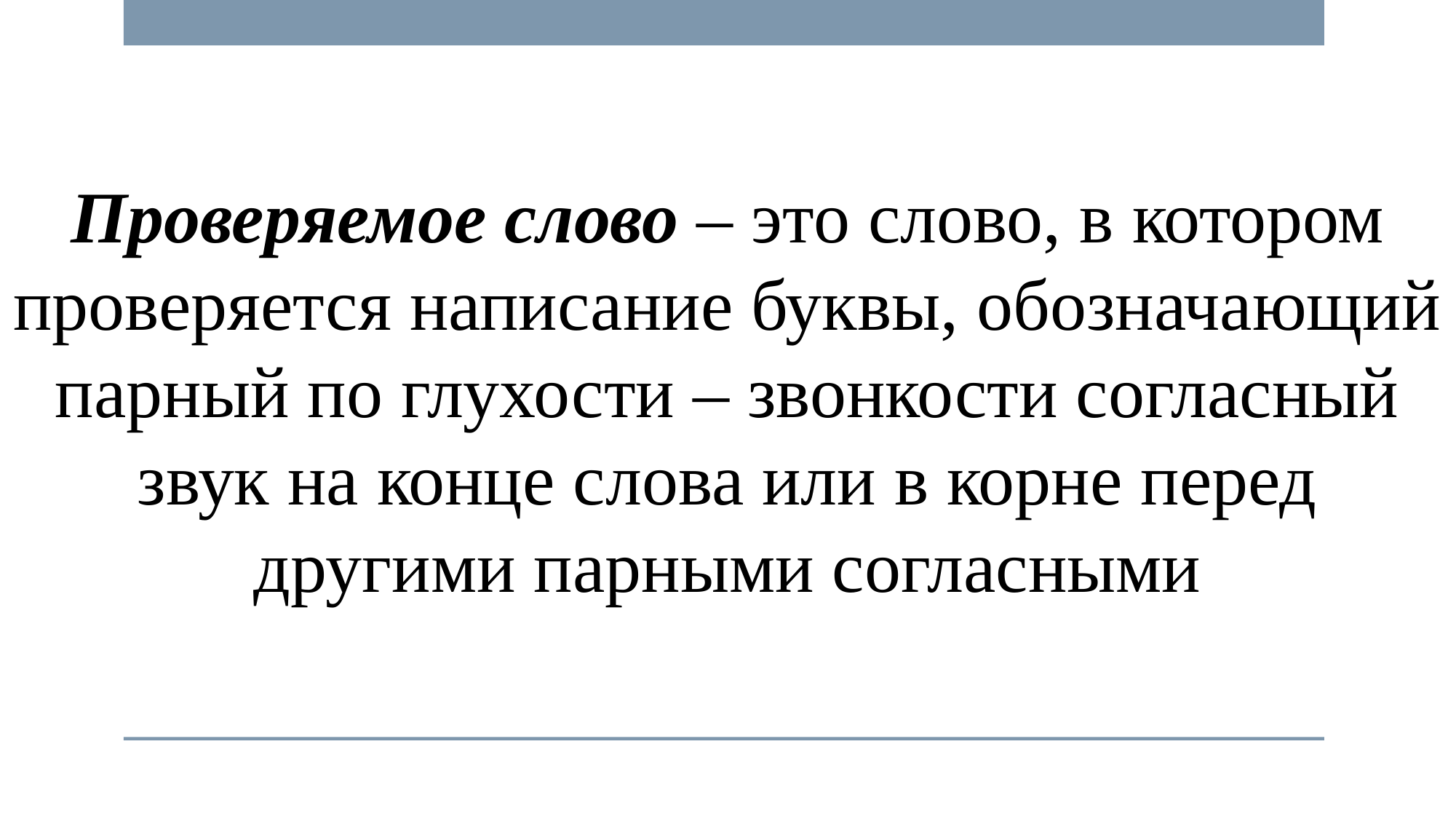

Проверяемое слово – это слово, в котором проверяется написание буквы, обозначающий парный по глухости – звонкости согласный звук на конце слова или в корне перед другими парными согласными